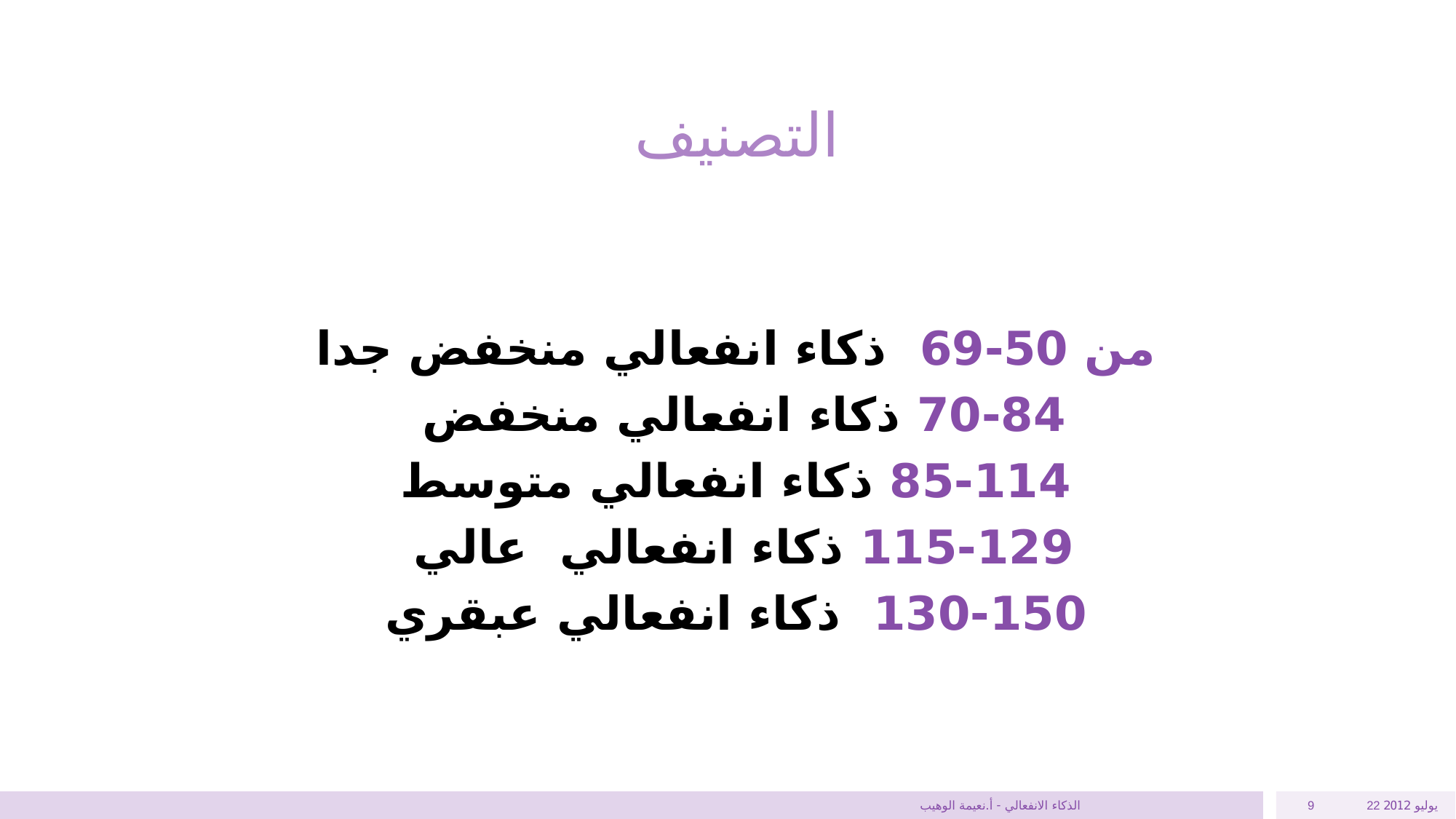

# التصنيف

من 50-69  ذكاء انفعالي منخفض جدا
70-84 ذكاء انفعالي منخفض
85-114 ذكاء انفعالي متوسط
115-129 ذكاء انفعالي  عالي
130-150  ذكاء انفعالي عبقري
الذكاء الانفعالي - أ.نعيمة الوهيب
9
22 يوليو 2012